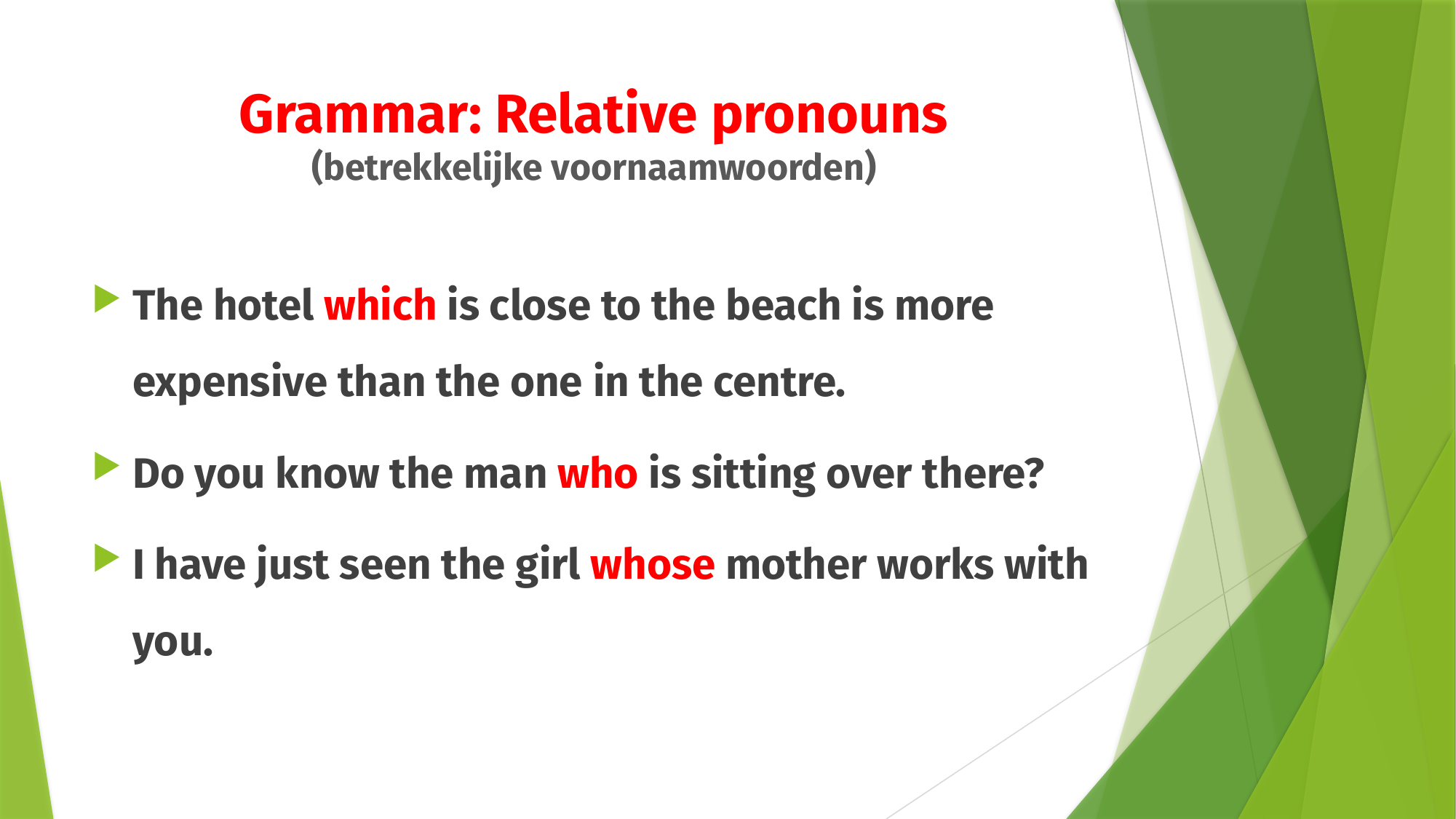

# Grammar: Relative pronouns (betrekkelijke voornaamwoorden)
The hotel which is close to the beach is more expensive than the one in the centre.
Do you know the man who is sitting over there?
I have just seen the girl whose mother works with you.